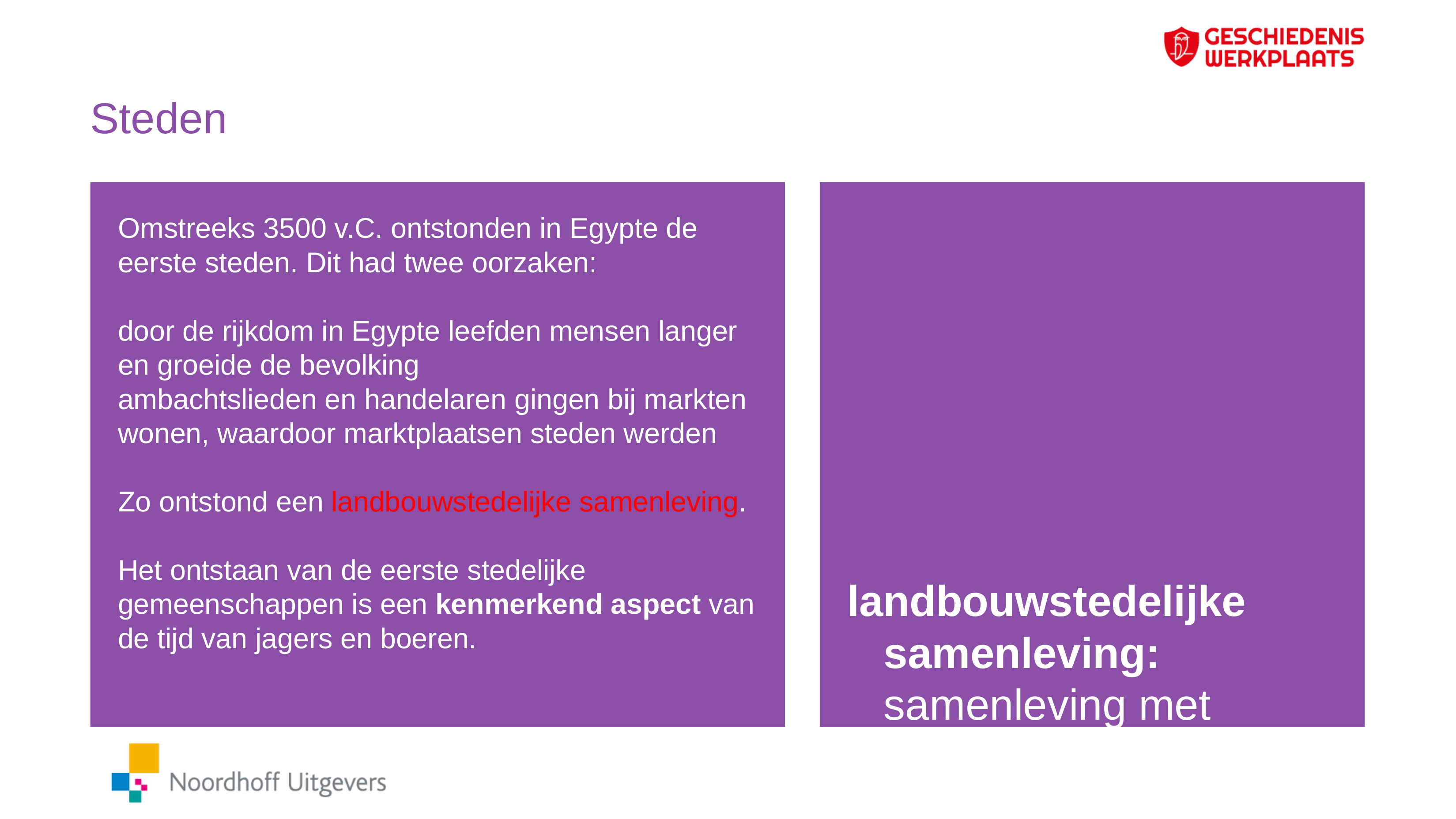

# Steden
Omstreeks 3500 v.C. ontstonden in Egypte de eerste steden. Dit had twee oorzaken:

door de rijkdom in Egypte leefden mensen langer en groeide de bevolking
ambachtslieden en handelaren gingen bij markten wonen, waardoor marktplaatsen steden werden

Zo ontstond een landbouwstedelijke samenleving.

Het ontstaan van de eerste stedelijke gemeenschappen is een kenmerkend aspect van de tijd van jagers en boeren.

landbouwstedelijke samenleving: samenleving met steden waar een minderheid van de bevolking leeft van ambachten en handel, terwijl de meeste mensen op het platteland leven van landbouw